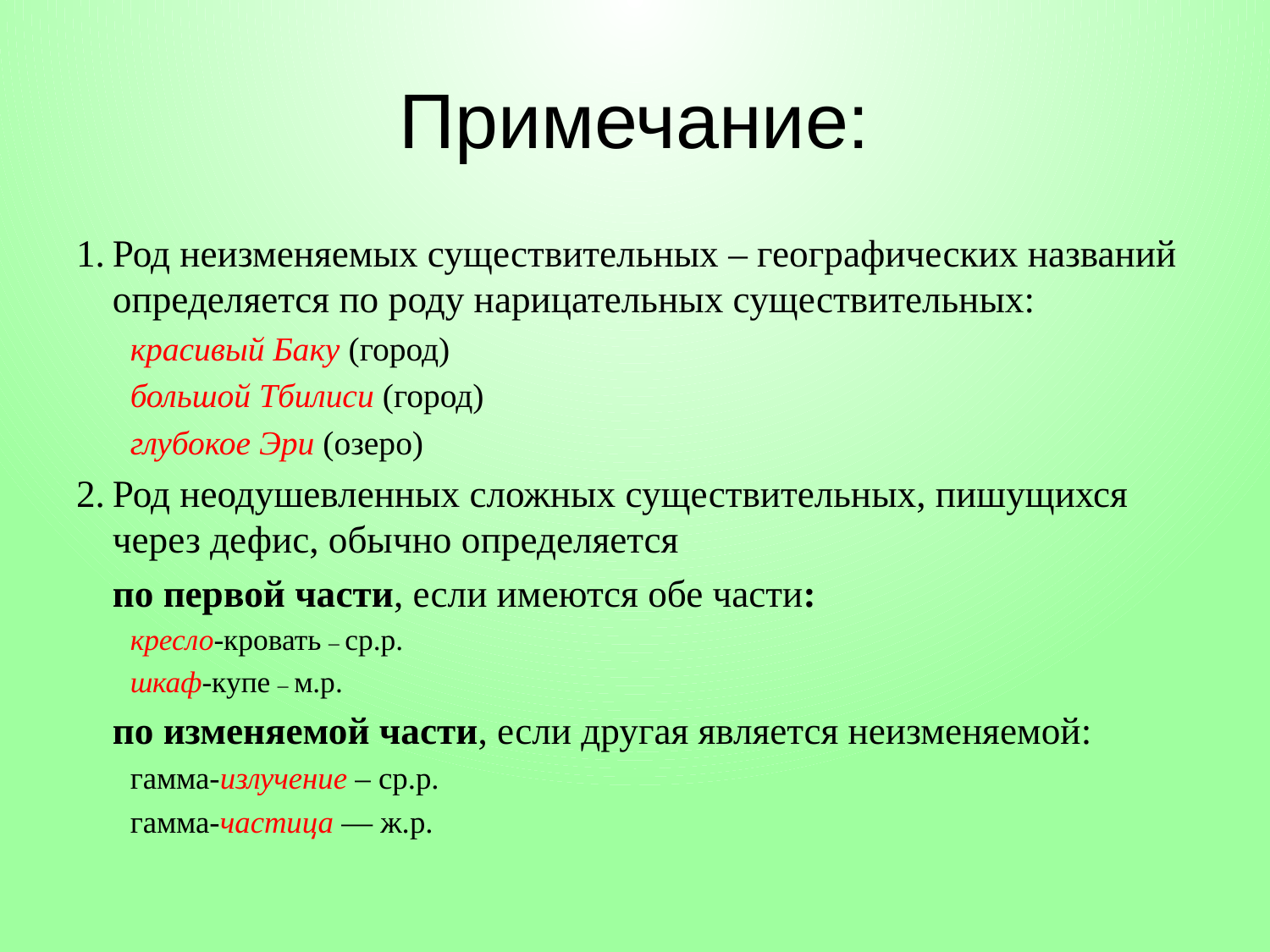

# Примечание:
Род неизменяемых существительных – географических названий определяется по роду нарицательных существительных:
красивый Баку (город)
большой Тбилиси (город)
глубокое Эри (озеро)
Род неодушевленных сложных существительных, пишущихся через дефис, обычно определяется
по первой части, если имеются обе части:
кресло-кровать – ср.р.
шкаф-купе – м.р.
по изменяемой части, если другая является неизменяемой:
гамма-излучение – ср.р.
гамма-частица — ж.р.